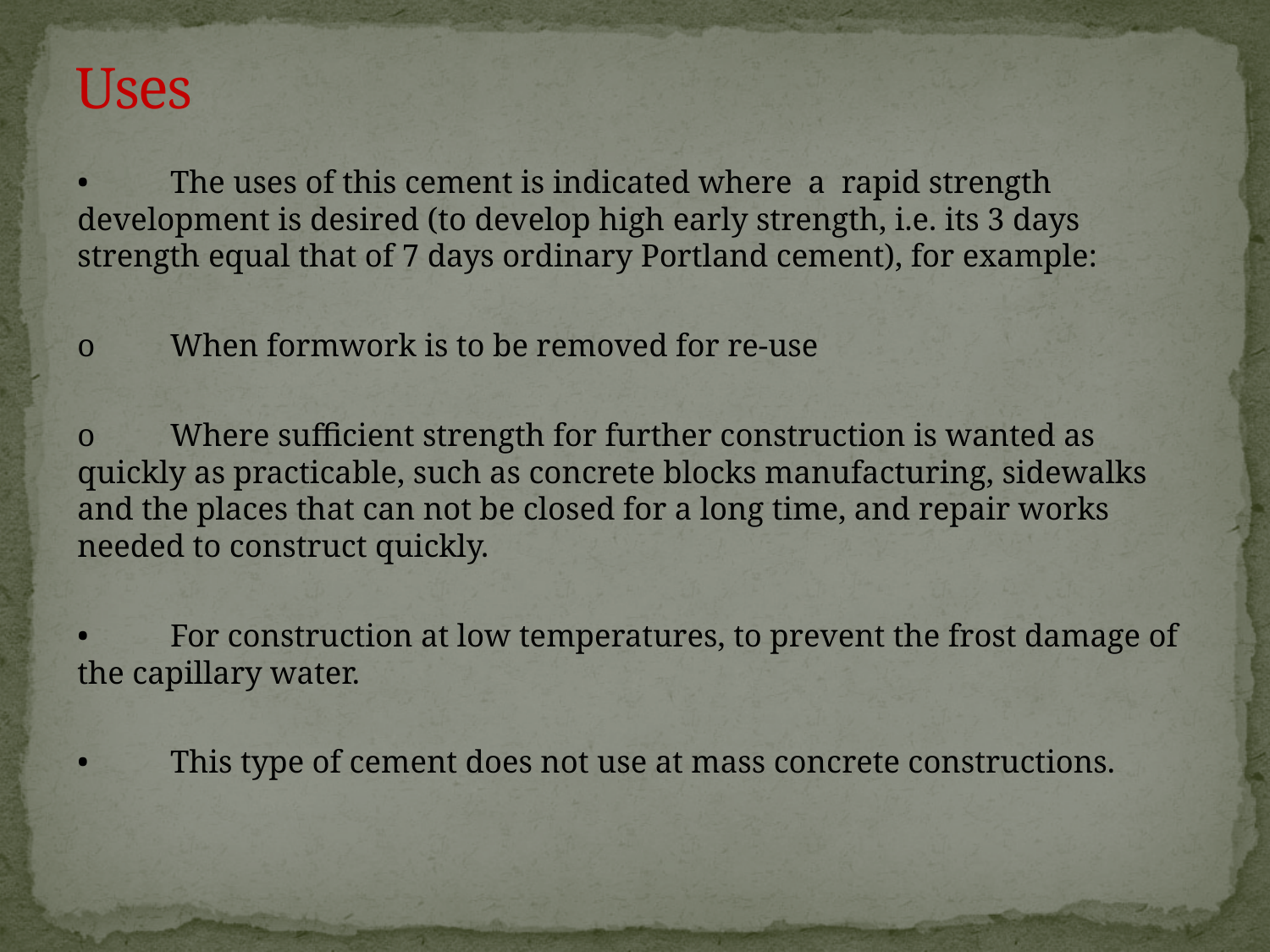

# Uses
•	The uses of this cement is indicated where  a  rapid strength development is desired (to develop high early strength, i.e. its 3 days strength equal that of 7 days ordinary Portland cement), for example:

o	When formwork is to be removed for re-use

o	Where sufficient strength for further construction is wanted as quickly as practicable, such as concrete blocks manufacturing, sidewalks and the places that can not be closed for a long time, and repair works needed to construct quickly.

•	For construction at low temperatures, to prevent the frost damage of the capillary water.

•	This type of cement does not use at mass concrete constructions.